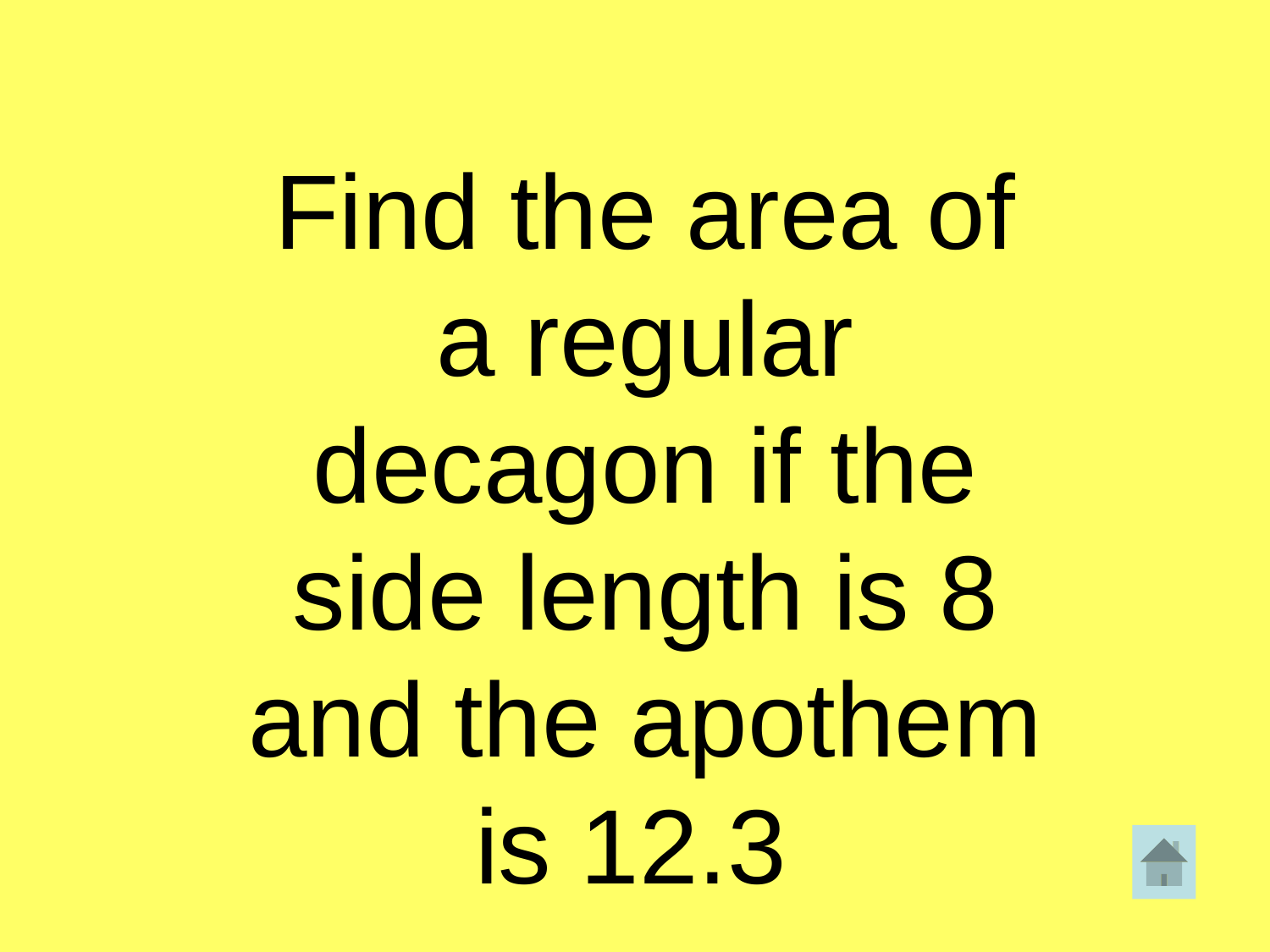

Find the area of a regular decagon if the side length is 8 and the apothem is 12.3